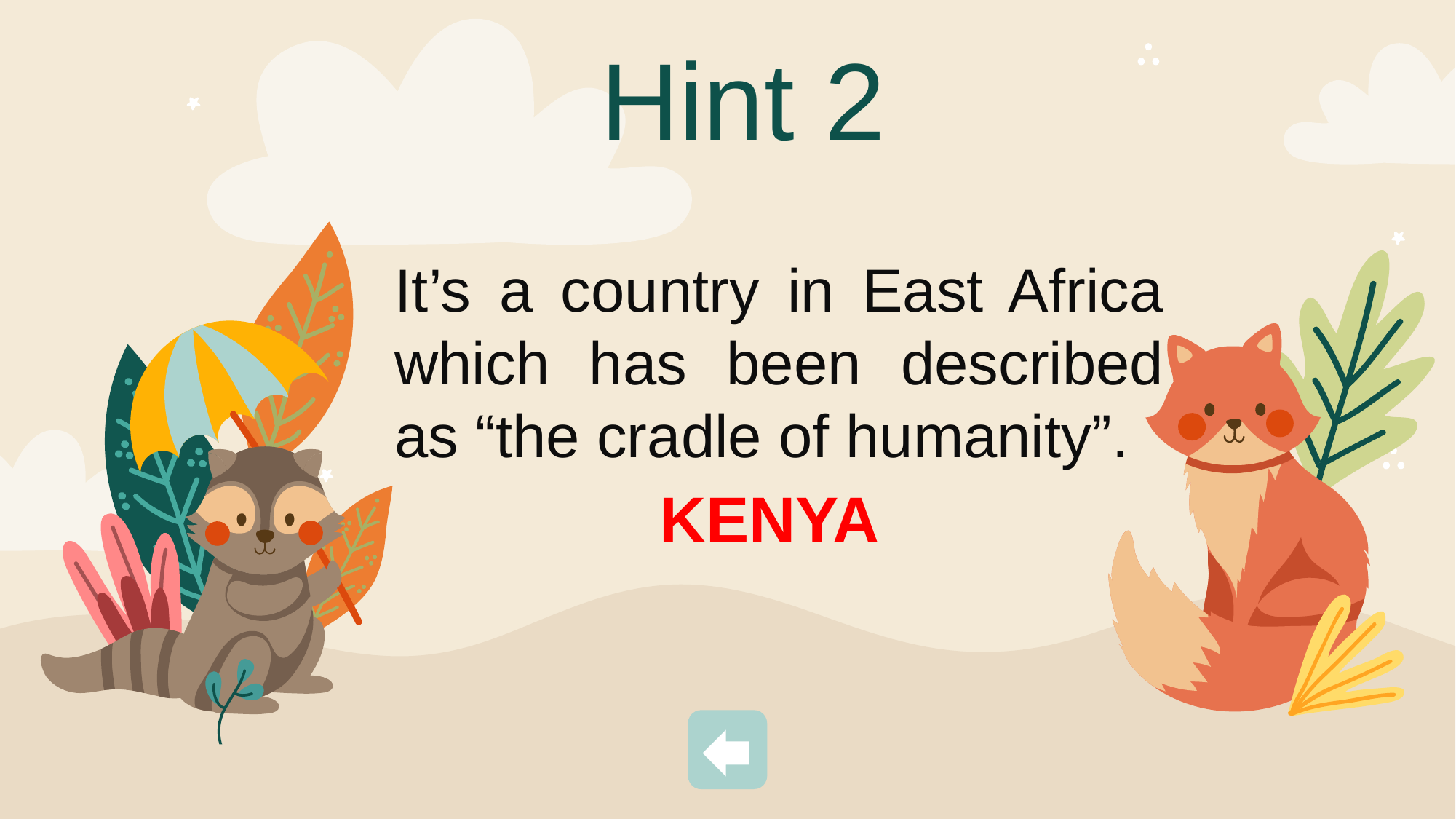

# Hint 2

It’s a country in East Africa which has been described as “the cradle of humanity”.

KENYA